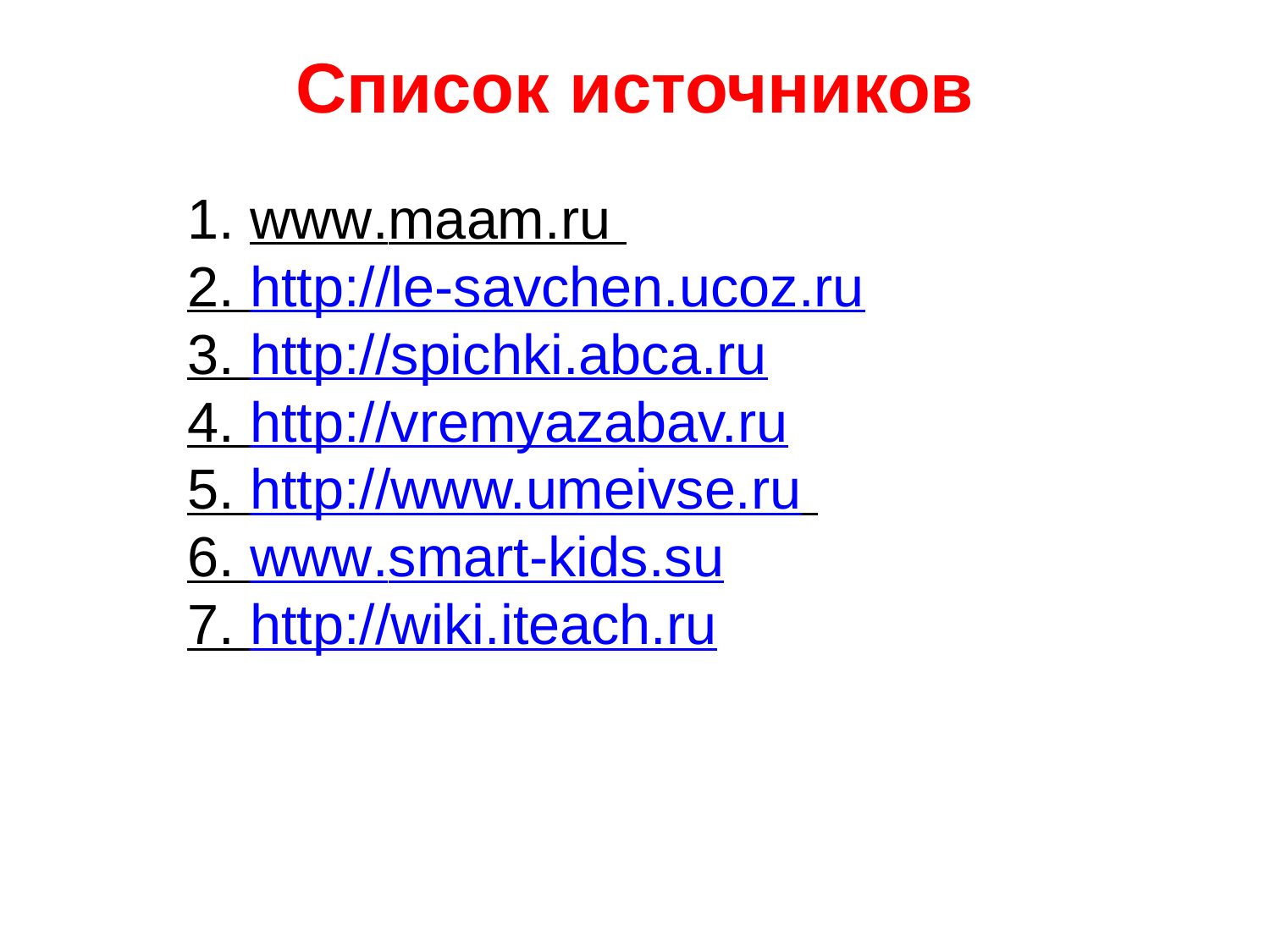

Список источников
1. www.maam.ru
2. http://le-savchen.ucoz.ru
3. http://spichki.abca.ru
4. http://vremyazabav.ru
5. http://www.umeivse.ru
6. www.smart-kids.su
7. http://wiki.iteach.ru